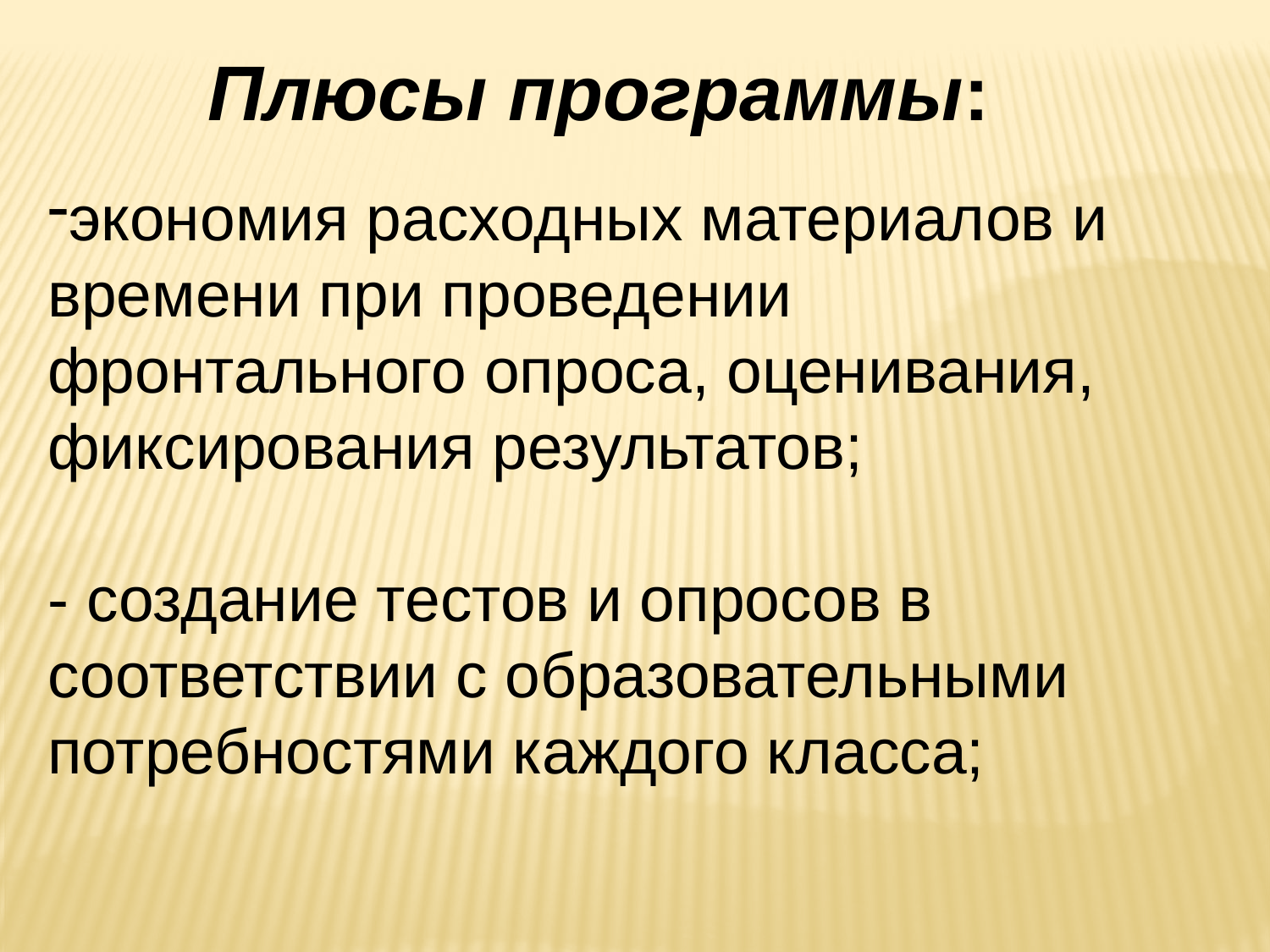

Плюсы программы:
экономия расходных материалов и времени при проведении фронтального опроса, оценивания, фиксирования результатов;

- создание тестов и опросов в соответствии с образовательными потребностями каждого класса;